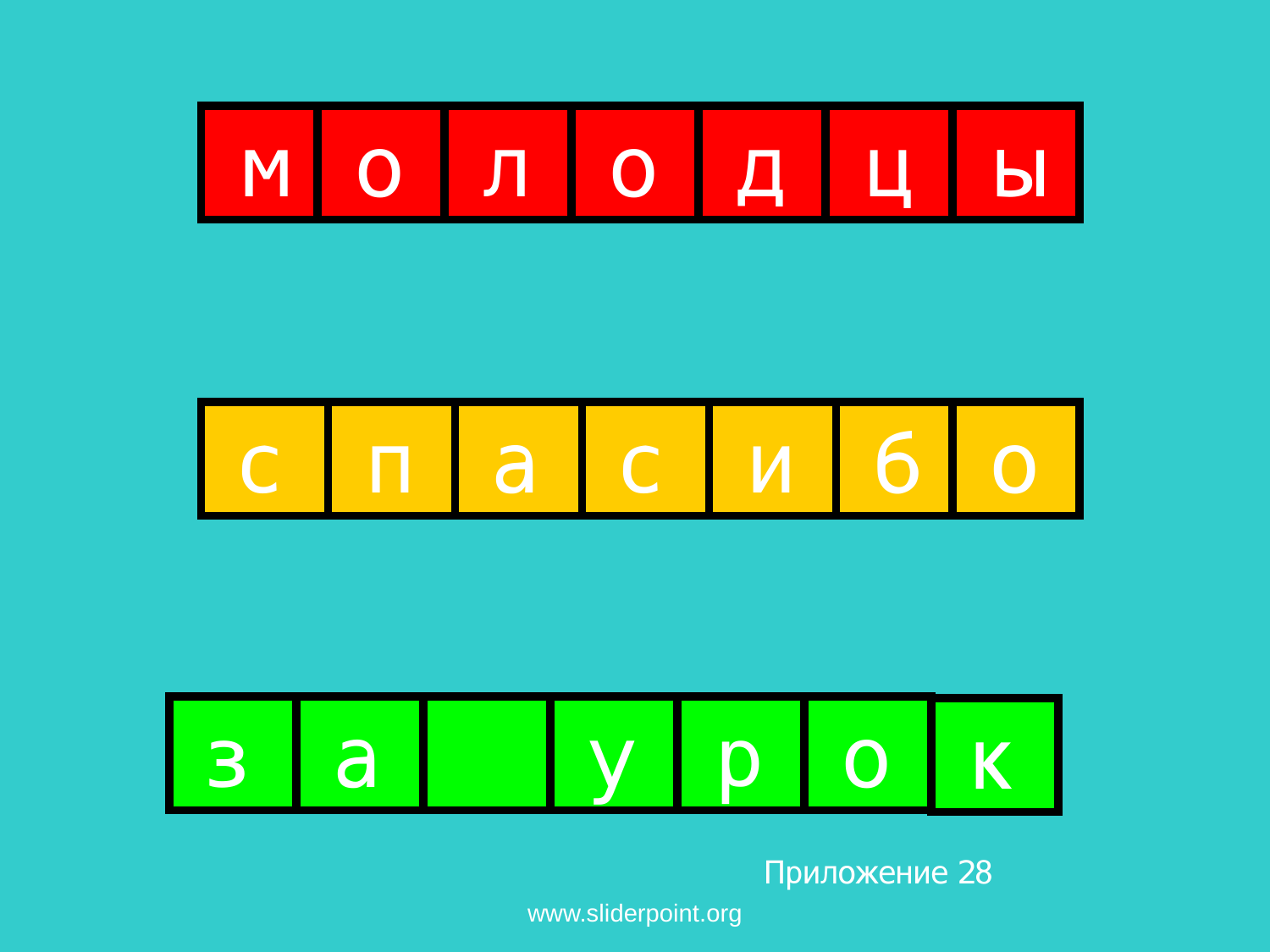

#
 м
 о
 л
 о
 д
 ц
 ы

 с
 п
 а
 с
 и
 б
 о
 з
 а

 у
 р
 о
 к
Приложение 28

www.sliderpoint.org